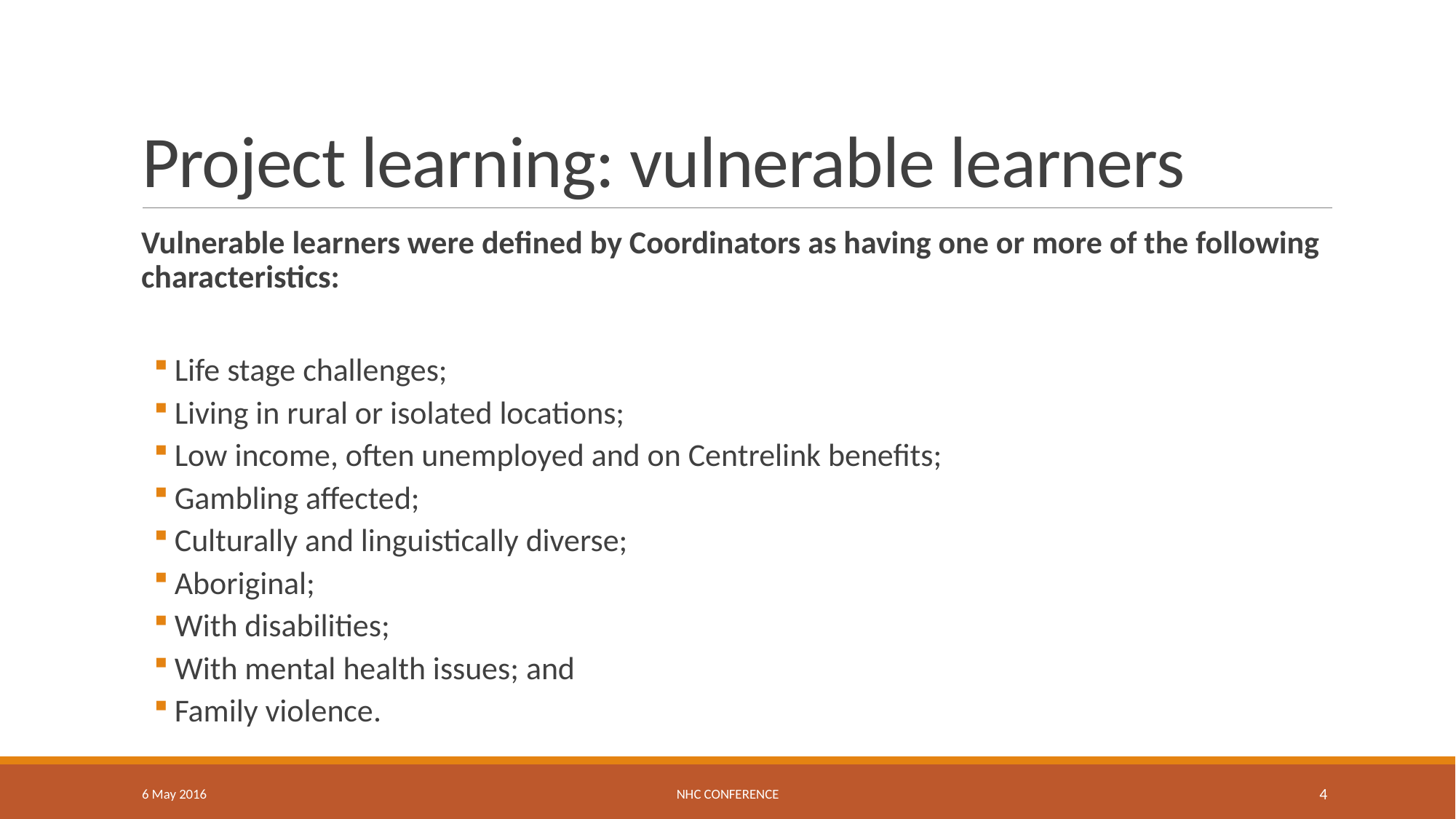

# Project learning: vulnerable learners
Vulnerable learners were defined by Coordinators as having one or more of the following characteristics:

Life stage challenges;
Living in rural or isolated locations;
Low income, often unemployed and on Centrelink benefits;
Gambling affected;
Culturally and linguistically diverse;
Aboriginal;
With disabilities;
With mental health issues; and
Family violence.

6 May 2016
NHC Conference
4